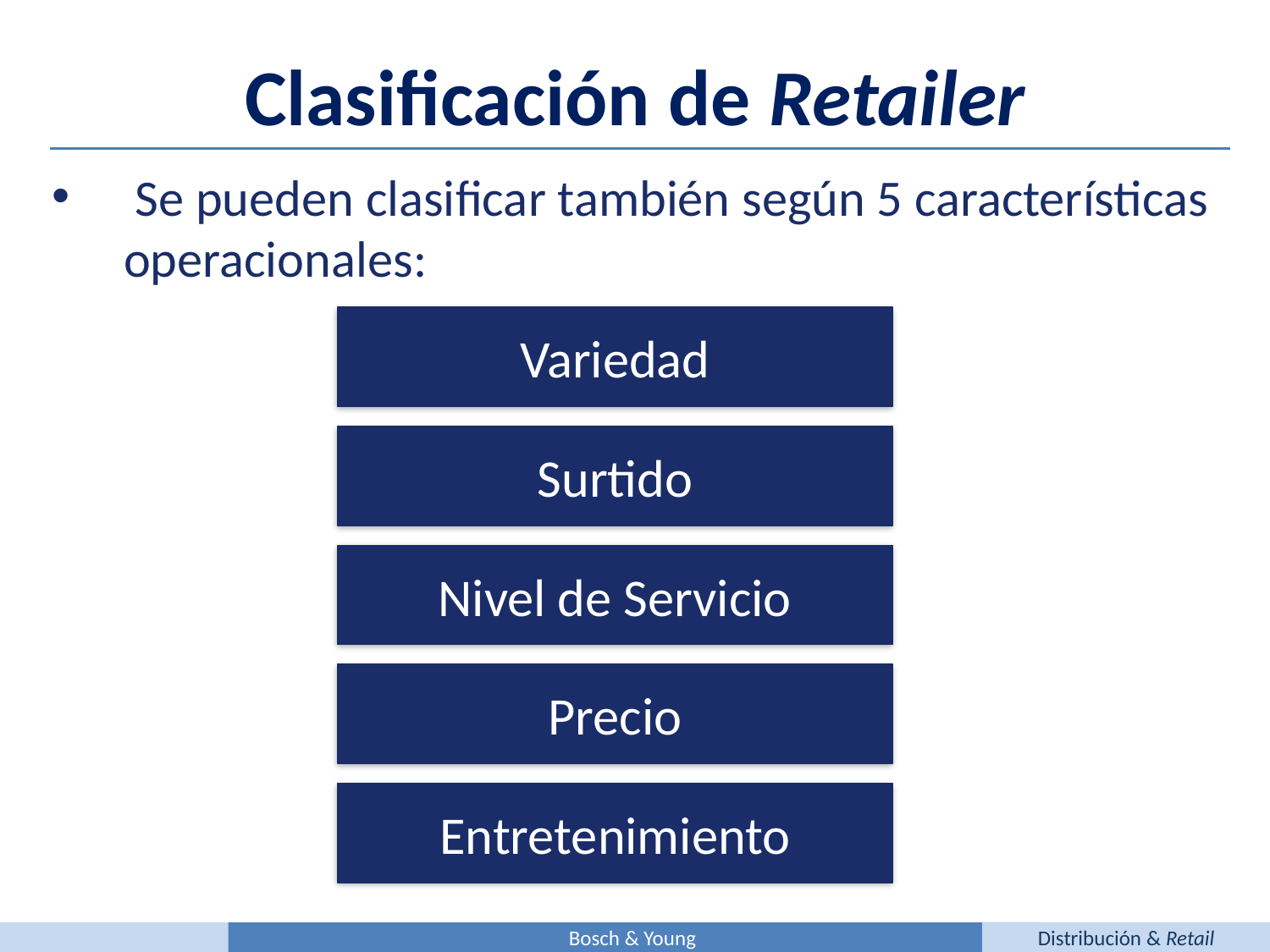

Clasificación de Retailer
 Se pueden clasificar también según 5 características operacionales:
Variedad
Surtido
Nivel de Servicio
Precio
Entretenimiento

Bosch & Young
Distribución & Retail